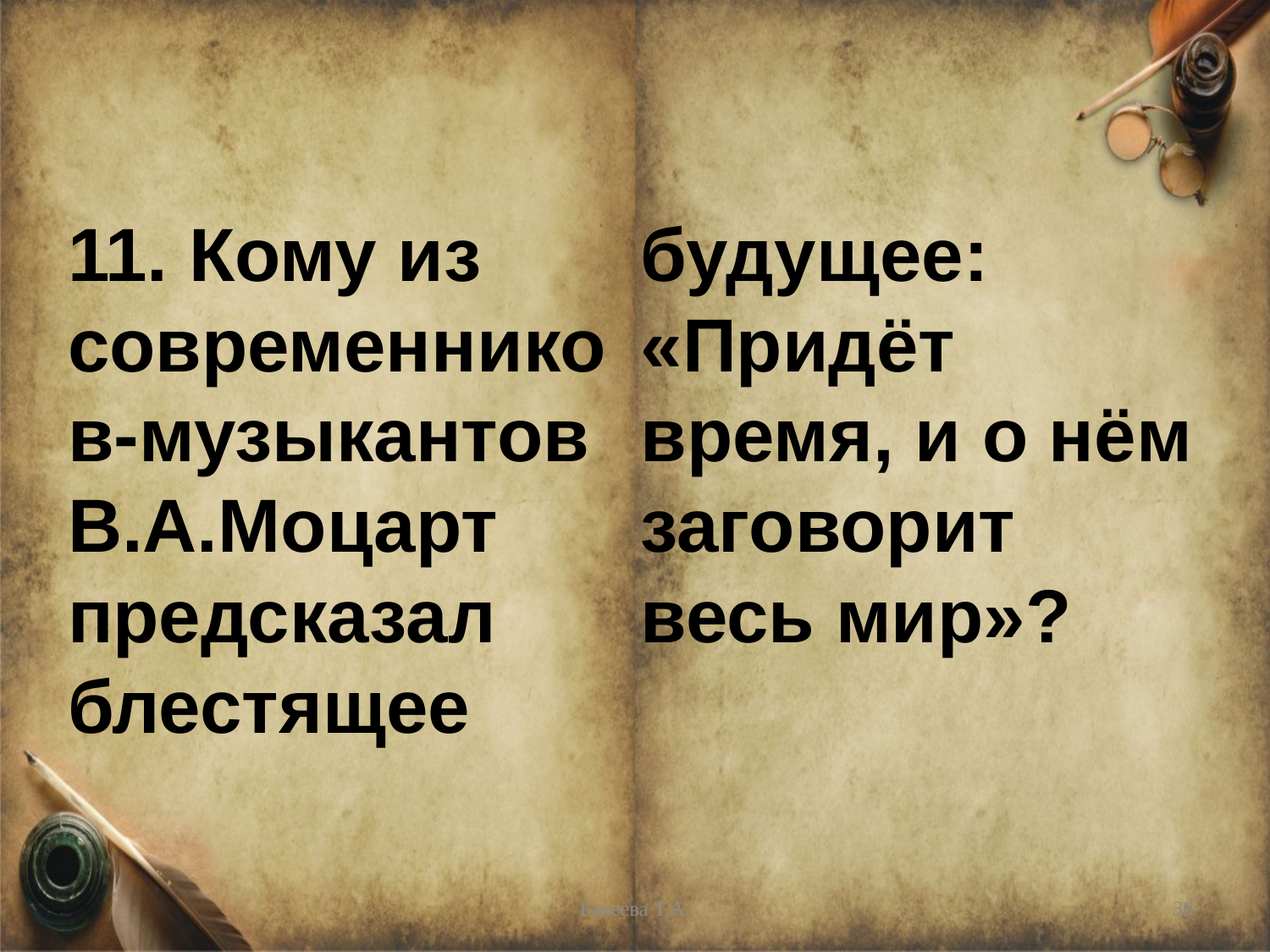

# 11. Кому из современников-музыкантов В.А.Моцарт предсказал блестящее будущее: «Придёт время, и о нём заговорит весь мир»?
Бакеева Т.А.
39